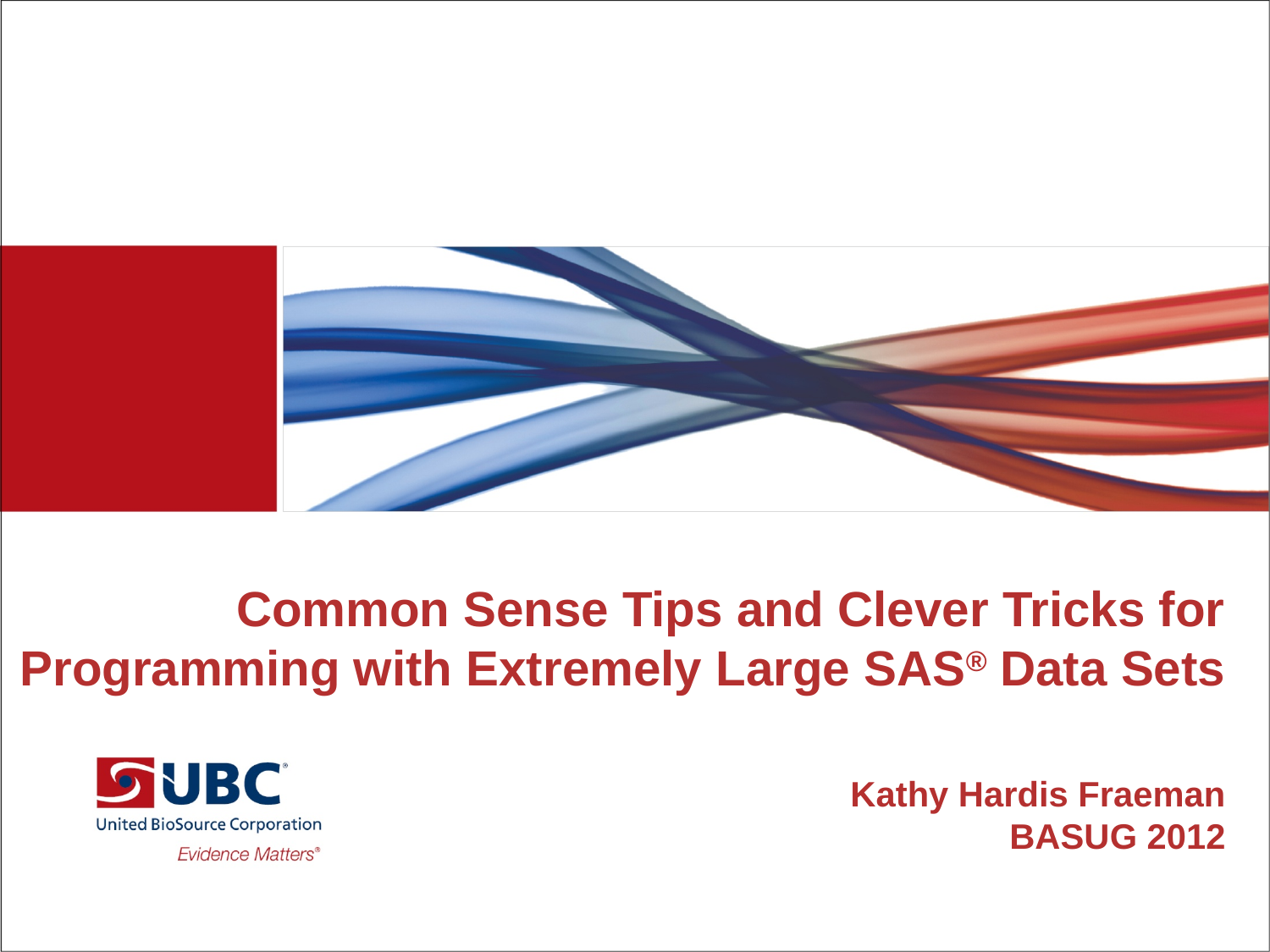

Common Sense Tips and Clever Tricks for Programming with Extremely Large SAS® Data Sets

Kathy Hardis Fraeman
BASUG 2012